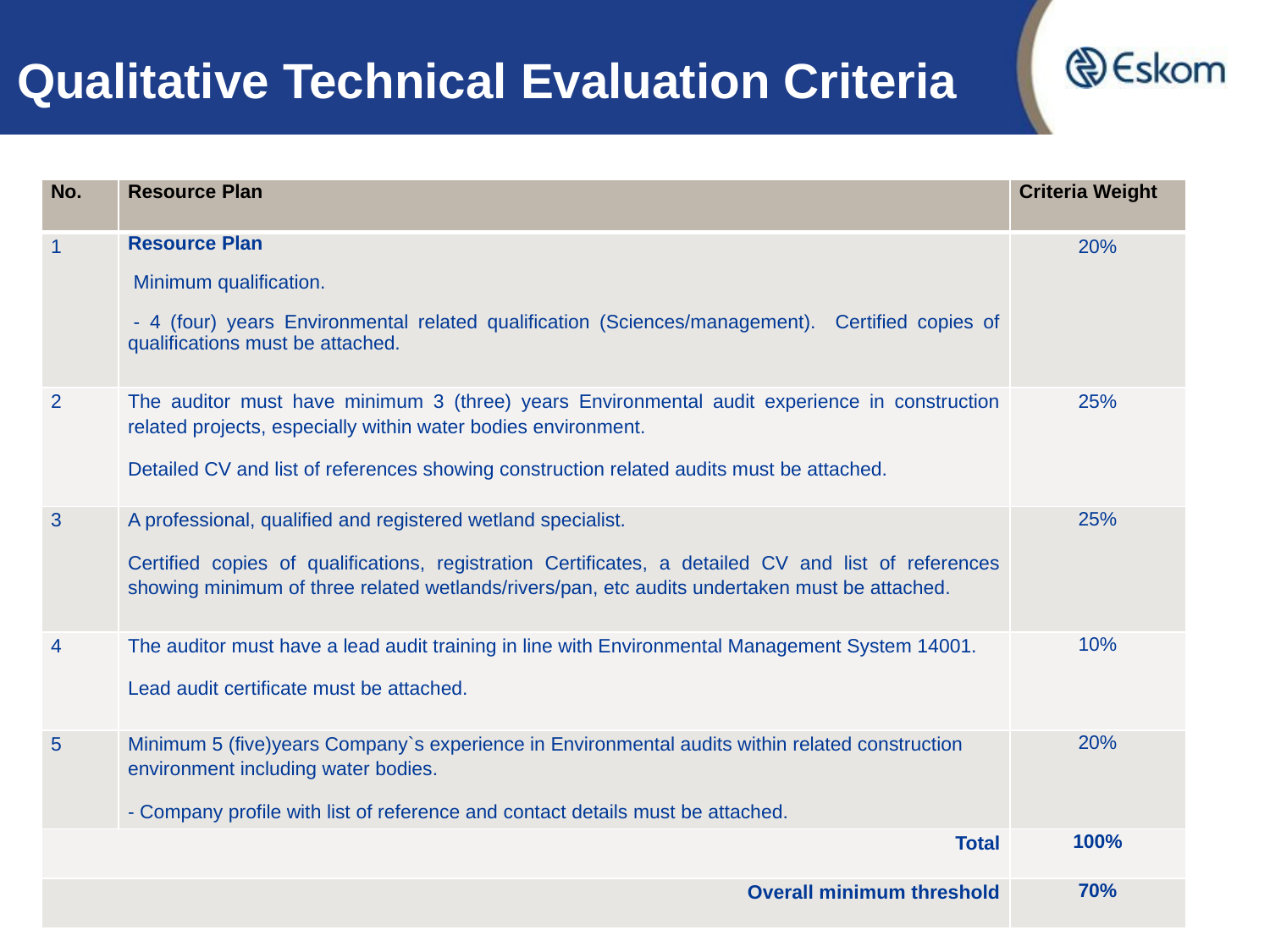

# Qualitative Technical Evaluation Criteria

| No. | Resource Plan | Criteria Weight |
| --- | --- | --- |
| 1 | Resource Plan  Minimum qualification.  - 4 (four) years Environmental related qualification (Sciences/management). Certified copies of qualifications must be attached. | 20% |
| 2 | The auditor must have minimum 3 (three) years Environmental audit experience in construction related projects, especially within water bodies environment. Detailed CV and list of references showing construction related audits must be attached. | 25% |
| 3 | A professional, qualified and registered wetland specialist. Certified copies of qualifications, registration Certificates, a detailed CV and list of references showing minimum of three related wetlands/rivers/pan, etc audits undertaken must be attached. | 25% |
| 4 | The auditor must have a lead audit training in line with Environmental Management System 14001. Lead audit certificate must be attached. | 10% |
| 5 | Minimum 5 (five)years Company`s experience in Environmental audits within related construction environment including water bodies. - Company profile with list of reference and contact details must be attached. | 20% |
| Total |  | 100% |
| Overall minimum threshold |  | 70% |